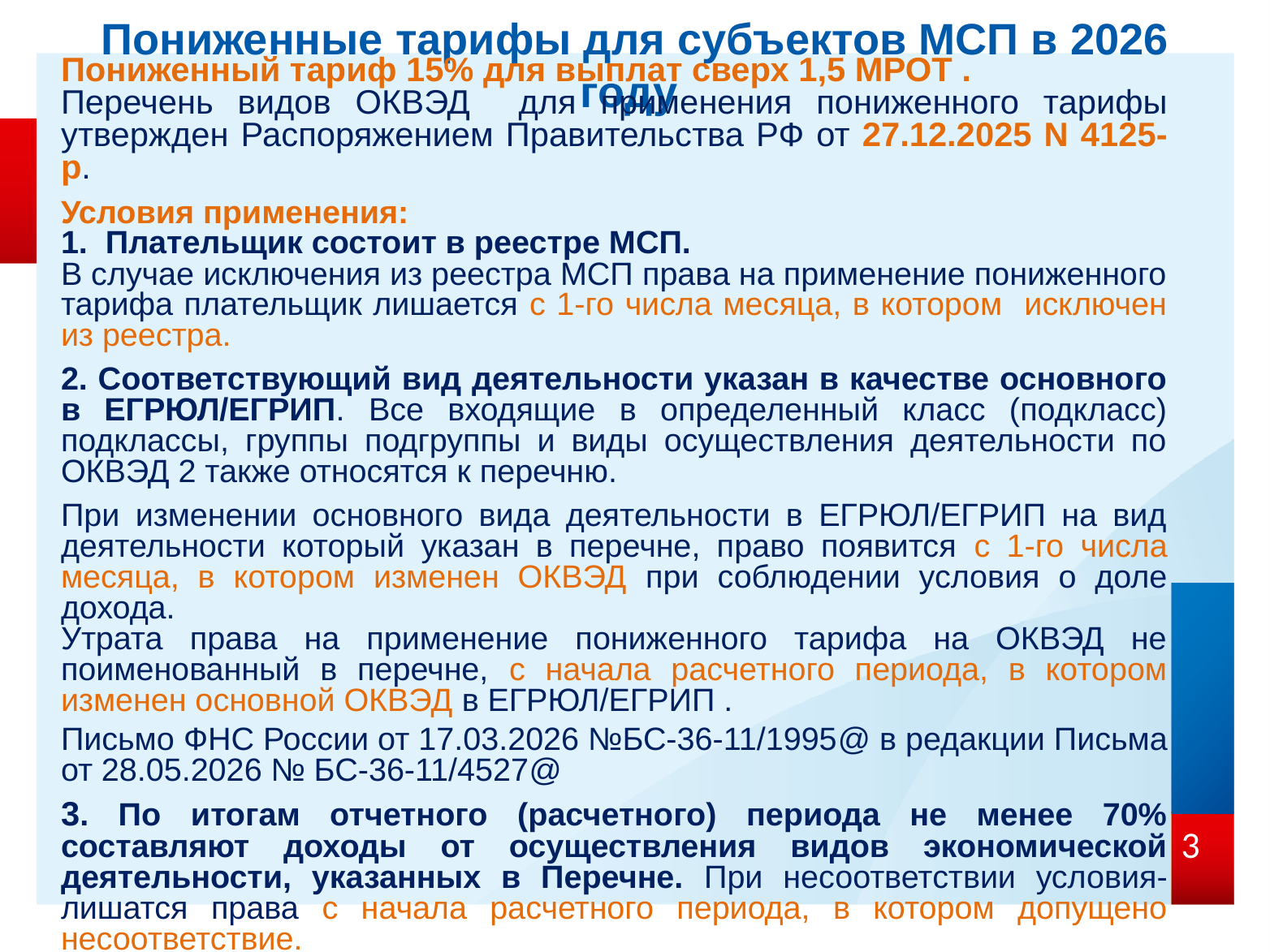

Пониженные тарифы для субъектов МСП в 2026 году

Пониженный тариф 15% для выплат сверх 1,5 МРОТ .
Перечень видов ОКВЭД  для применения пониженного тарифы утвержден Распоряжением Правительства РФ от 27.12.2025 N 4125-р.

Условия применения:
1.  Плательщик состоит в реестре МСП.
В случае исключения из реестра МСП права на применение пониженного тарифа плательщик лишается с 1-го числа месяца, в котором  исключен из реестра.

2. Соответствующий вид деятельности указан в качестве основного в ЕГРЮЛ/ЕГРИП. Все входящие в определенный класс (подкласс) подклассы, группы подгруппы и виды осуществления деятельности по ОКВЭД 2 также относятся к перечню.

При изменении основного вида деятельности в ЕГРЮЛ/ЕГРИП на вид деятельности который указан в перечне, право появится с 1-го числа месяца, в котором изменен ОКВЭД при соблюдении условия о доле дохода.
Утрата права на применение пониженного тарифа на ОКВЭД не поименованный в перечне, с начала расчетного периода, в котором изменен основной ОКВЭД в ЕГРЮЛ/ЕГРИП .

Письмо ФНС России от 17.03.2026 №БС-36-11/1995@ в редакции Письма от 28.05.2026 № БС-36-11/4527@

3. По итогам отчетного (расчетного) периода не менее 70% составляют доходы от осуществления видов экономической деятельности, указанных в Перечне. При несоответствии условия-лишатся права с начала расчетного периода, в котором допущено несоответствие.

3